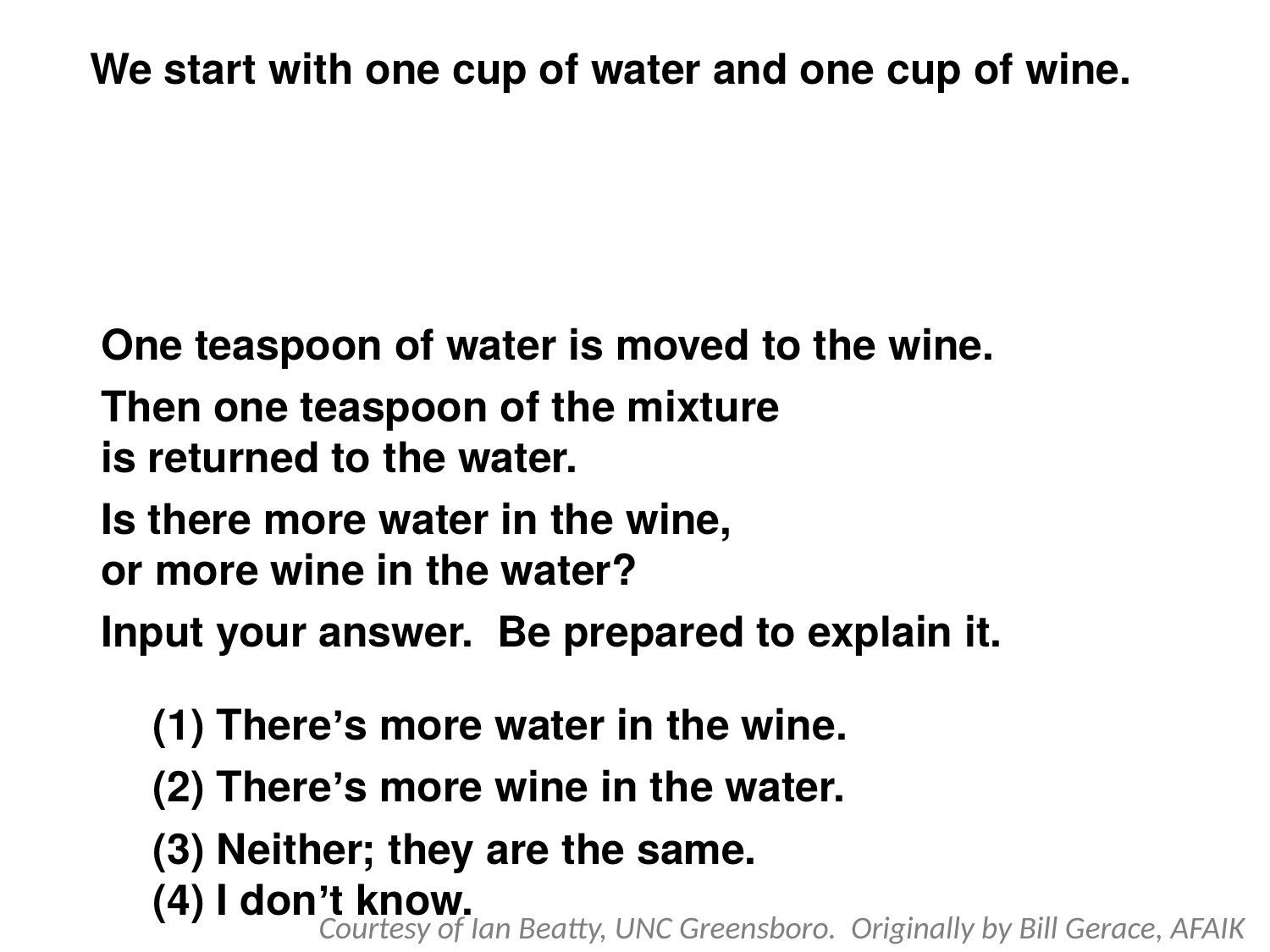

We start with one cup of water and one cup of wine.
One teaspoon of water is moved to the wine.
Then one teaspoon of the mixture
is returned to the water.
Is there more water in the wine,
or more wine in the water?
Input your answer.  Be prepared to explain it.
(1) There’s more water in the wine.
(2) There’s more wine in the water.
(3) Neither; they are the same.
(4) I don’t know.
Courtesy of Ian Beatty, UNC Greensboro.  Originally by Bill Gerace, AFAIK